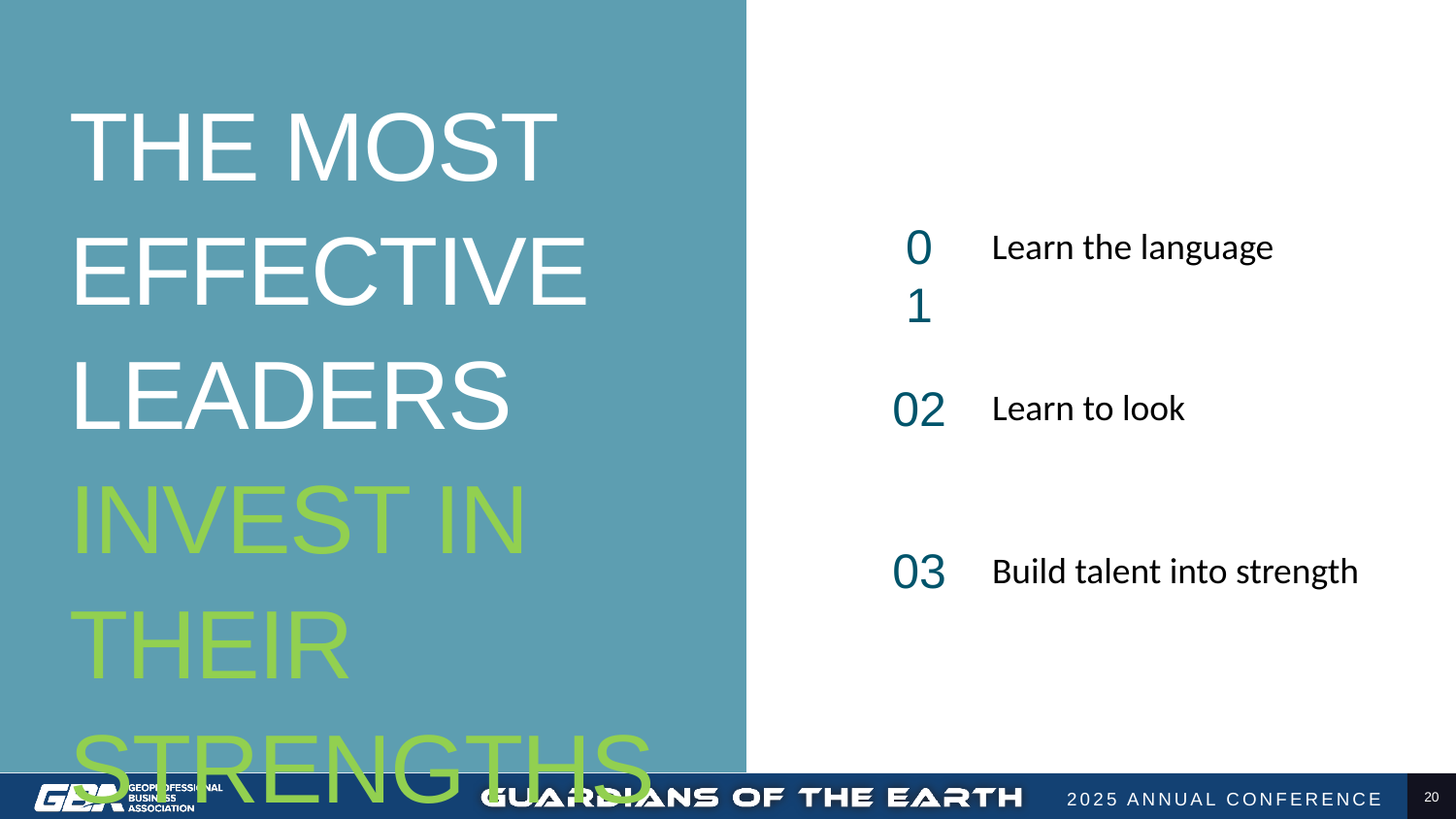

THE MOST EFFECTIVE LEADERS INVEST IN THEIR STRENGTHS
01
Learn the language
INVEST
02
Learn to look
Acquire the language
Learn to look
Build talent into strength
03
Build talent into strength
20